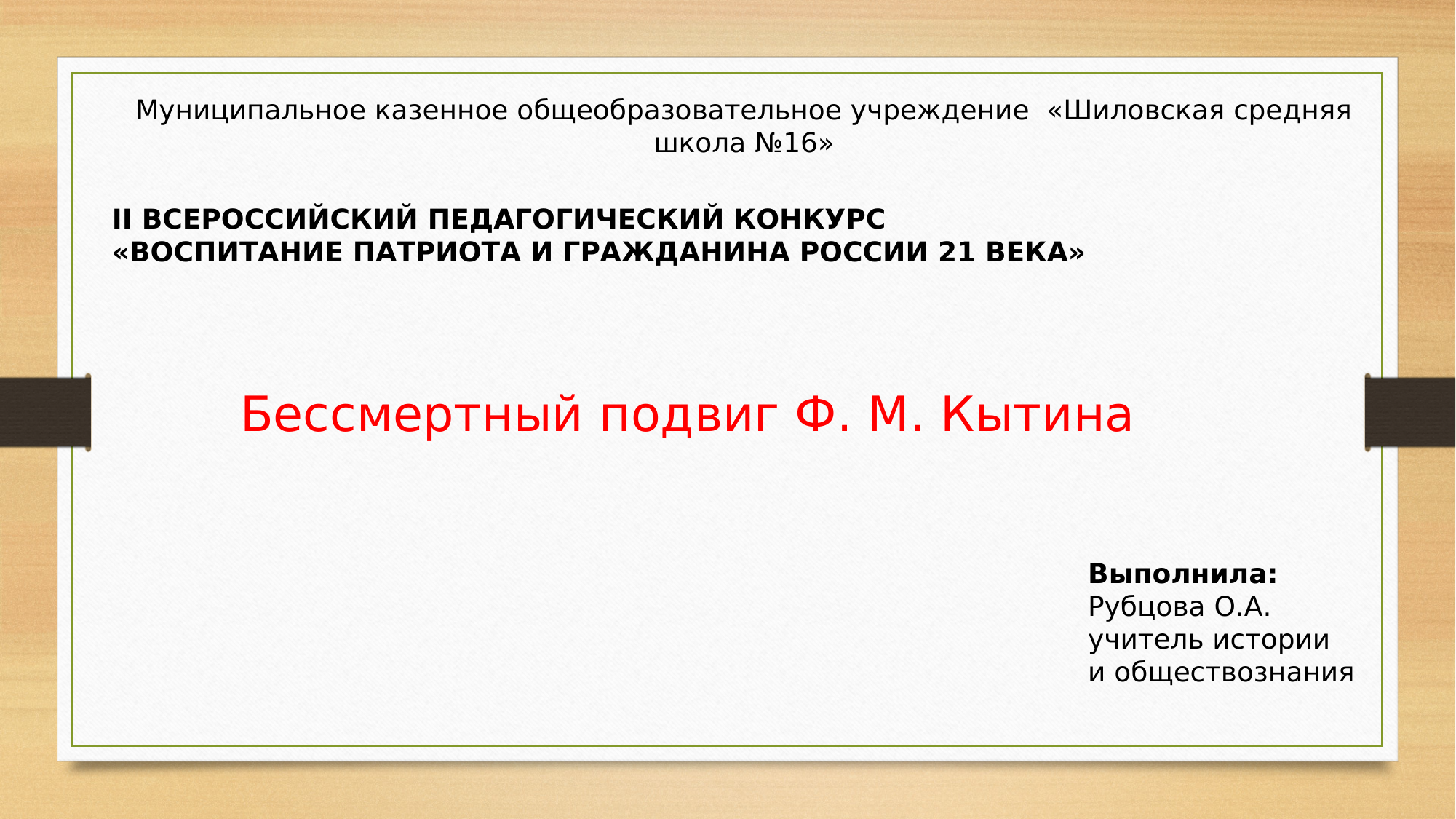

Муниципальное казенное общеобразовательное учреждение  «Шиловская средняя школа №16»
II ВСЕРОССИЙСКИЙ ПЕДАГОГИЧЕСКИЙ КОНКУРС
«ВОСПИТАНИЕ ПАТРИОТА И ГРАЖДАНИНА РОССИИ 21 ВЕКА»
Бессмертный подвиг Ф. М. Кытина
Выполнила:
Рубцова О.А.
учитель истории
и обществознания